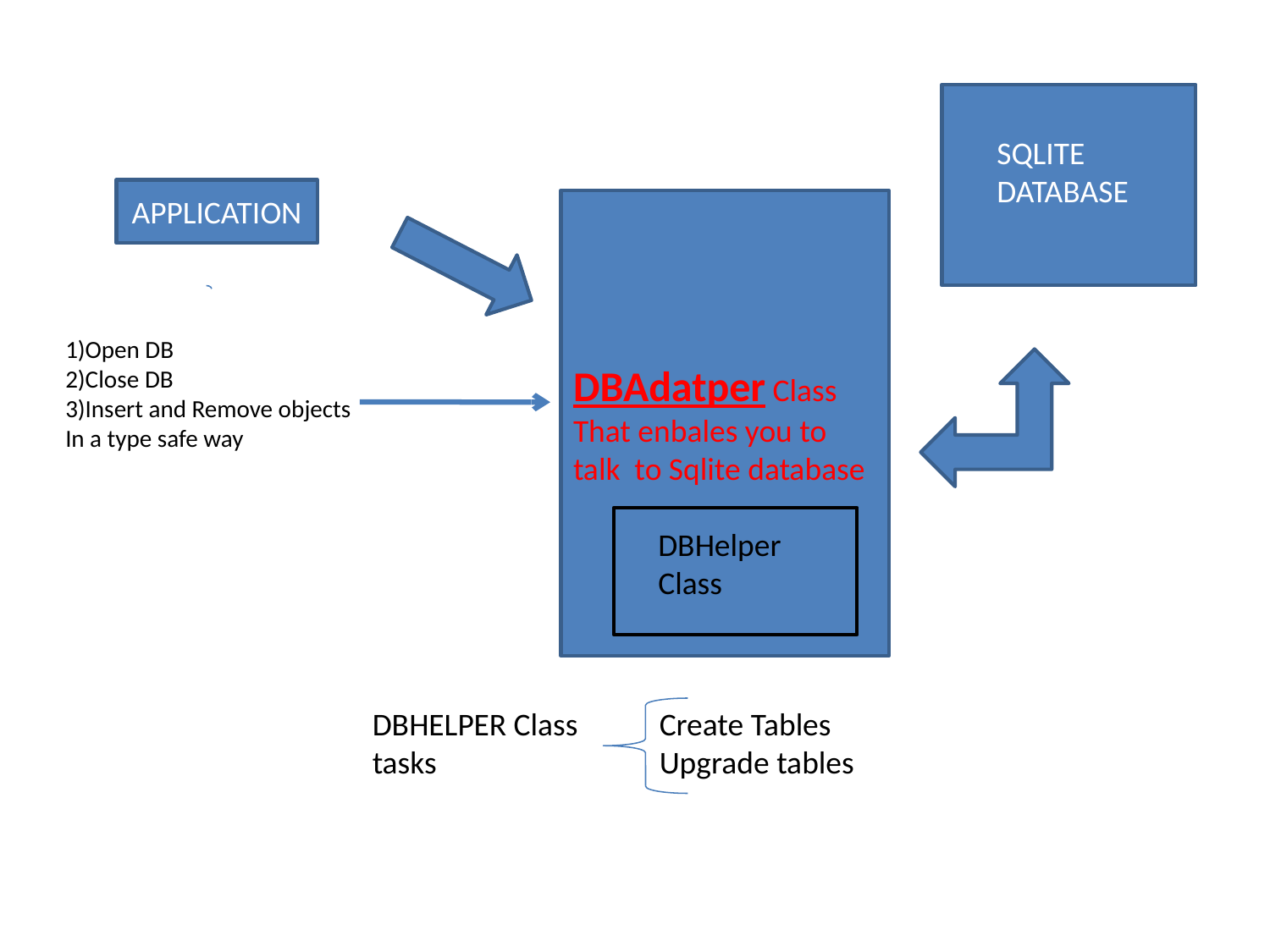

SQLITE  DATABASE
APPLICATION
DBAdatper Class
That enbales you to talk  to Sqlite database

1)Open DB
2)Close DB
3)Insert and Remove objects
In a type safe way

DBHelper Class
DBHELPER Class tasks

Create Tables
Upgrade tables